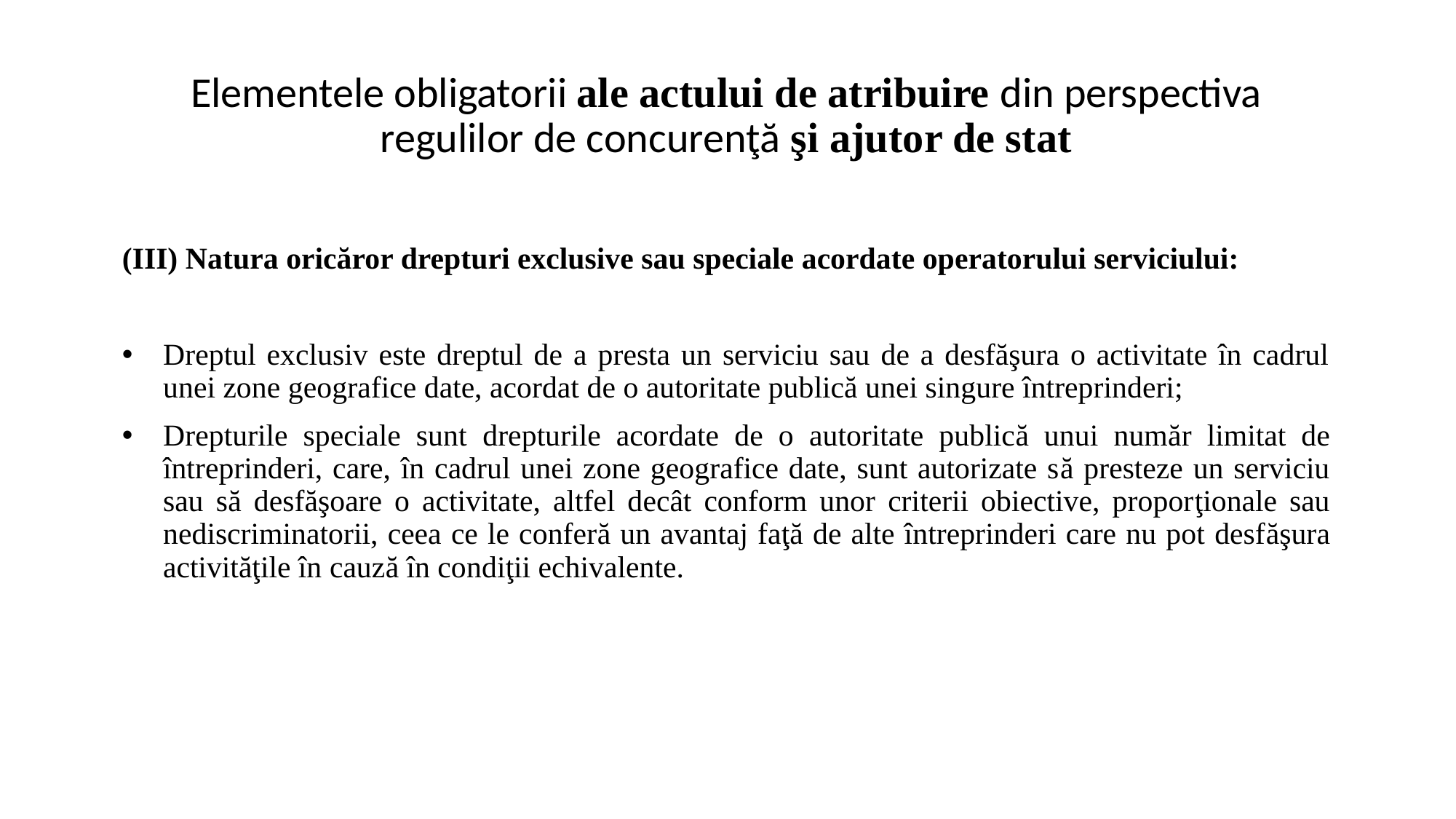

# Elementele obligatorii ale actului de atribuire din perspectiva regulilor de concurenţă şi ajutor de stat
(III) Natura oricăror drepturi exclusive sau speciale acordate operatorului serviciului:

Dreptul exclusiv este dreptul de a presta un serviciu sau de a desfăşura o activitate în cadrul unei zone geografice date, acordat de o autoritate publică unei singure întreprinderi;
Drepturile speciale sunt drepturile acordate de o autoritate publică unui număr limitat de întreprinderi, care, în cadrul unei zone geografice date, sunt autorizate să presteze un serviciu sau să desfăşoare o activitate, altfel decât conform unor criterii obiective, proporţionale sau nediscriminatorii, ceea ce le conferă un avantaj faţă de alte întreprinderi care nu pot desfăşura activităţile în cauză în condiţii echivalente.